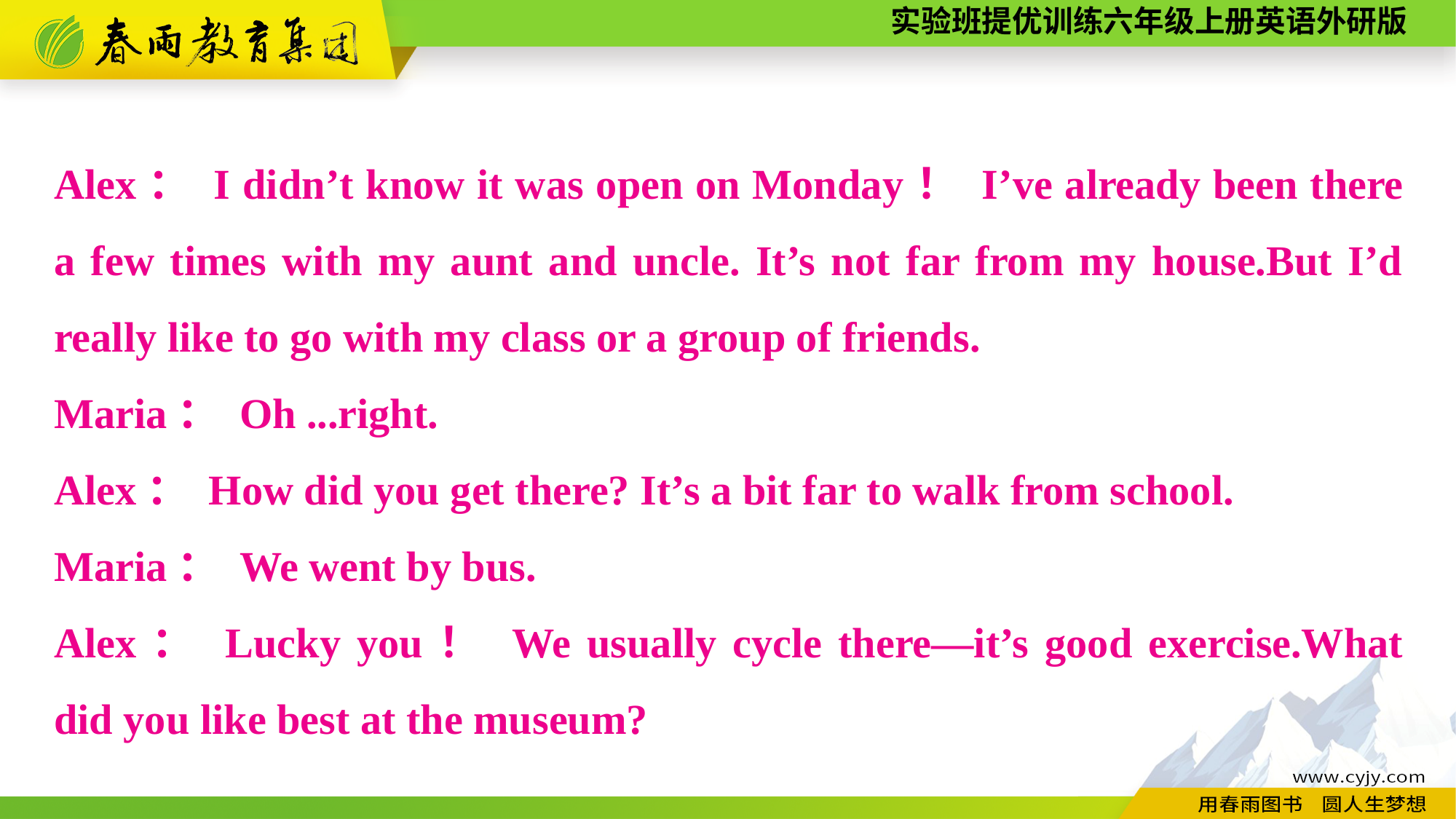

Alex： I didn’t know it was open on Monday！ I’ve already been there a few times with my aunt and uncle. It’s not far from my house.But I’d really like to go with my class or a group of friends.
Maria： Oh ...right.
Alex： How did you get there? It’s a bit far to walk from school.
Maria： We went by bus.
Alex： Lucky you！ We usually cycle there—it’s good exercise.What did you like best at the museum?